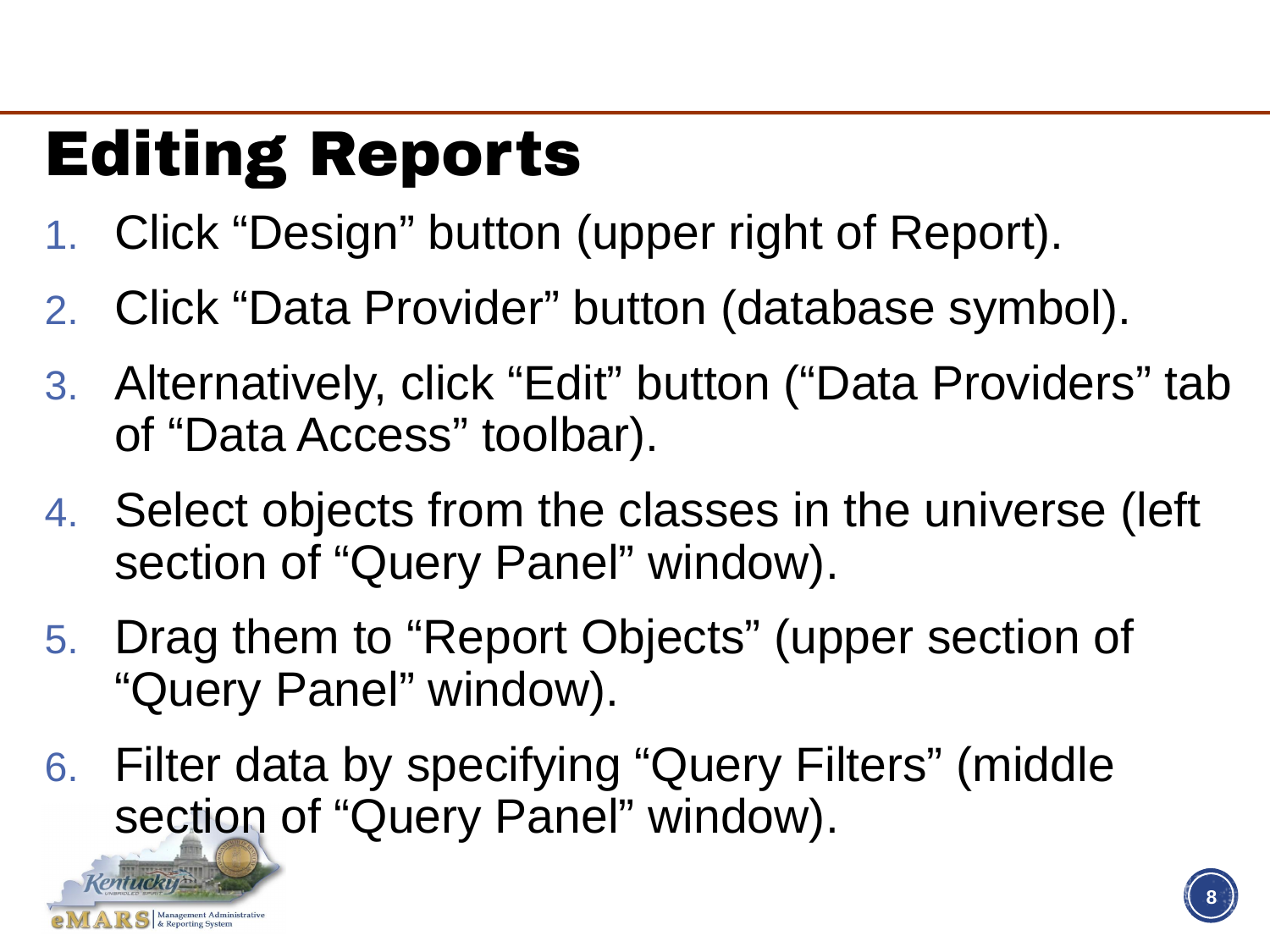

# Editing Reports
Click “Design” button (upper right of Report).
Click “Data Provider” button (database symbol).
Alternatively, click “Edit” button (“Data Providers” tab of “Data Access” toolbar).
Select objects from the classes in the universe (left section of “Query Panel” window).
Drag them to “Report Objects” (upper section of “Query Panel” window).
Filter data by specifying “Query Filters” (middle 			section of “Query Panel” window).

8